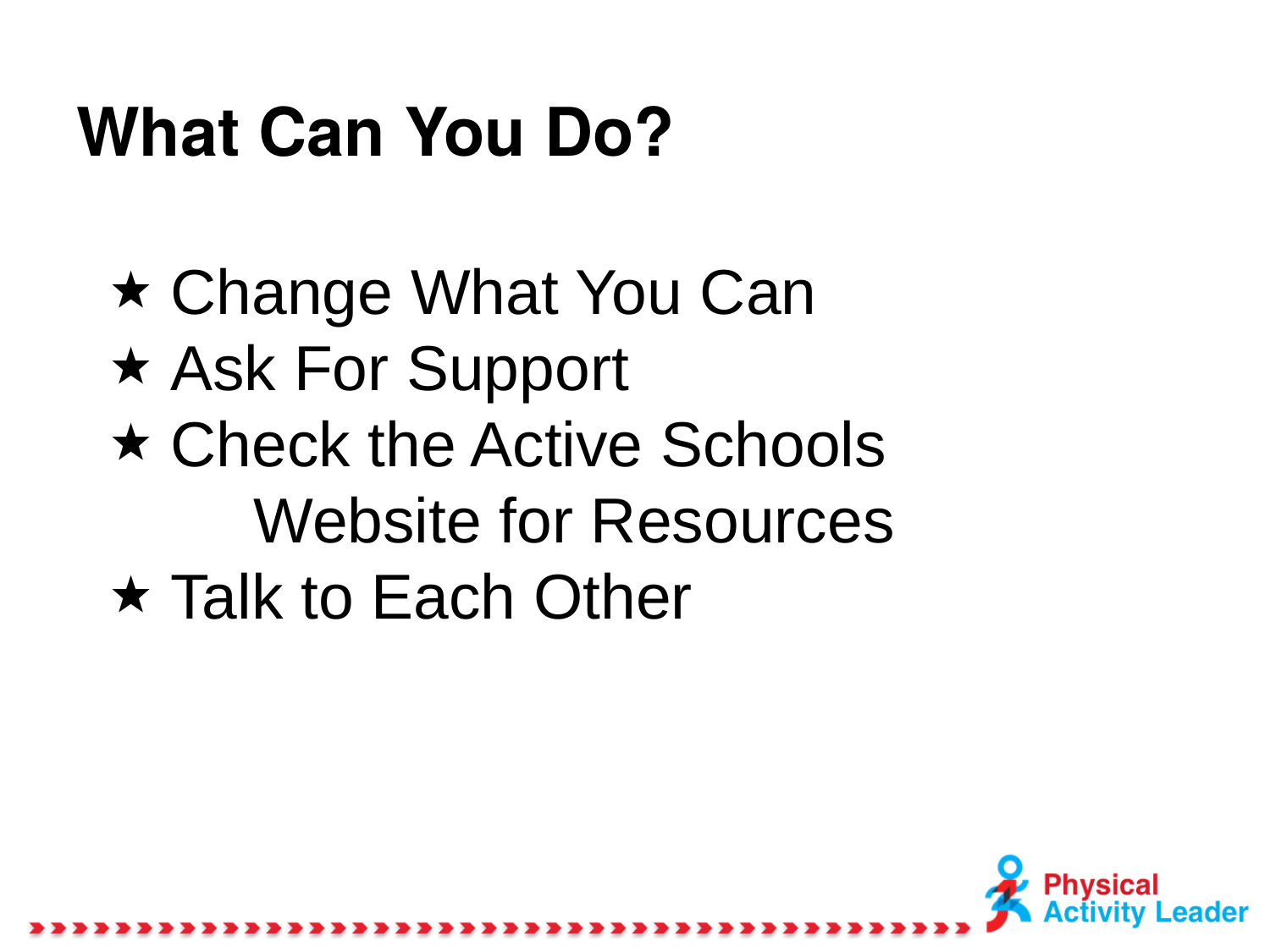

# What Can You Do?
 Change What You Can
 Ask For Support
 Check the Active Schools                Website for Resources
 Talk to Each Other